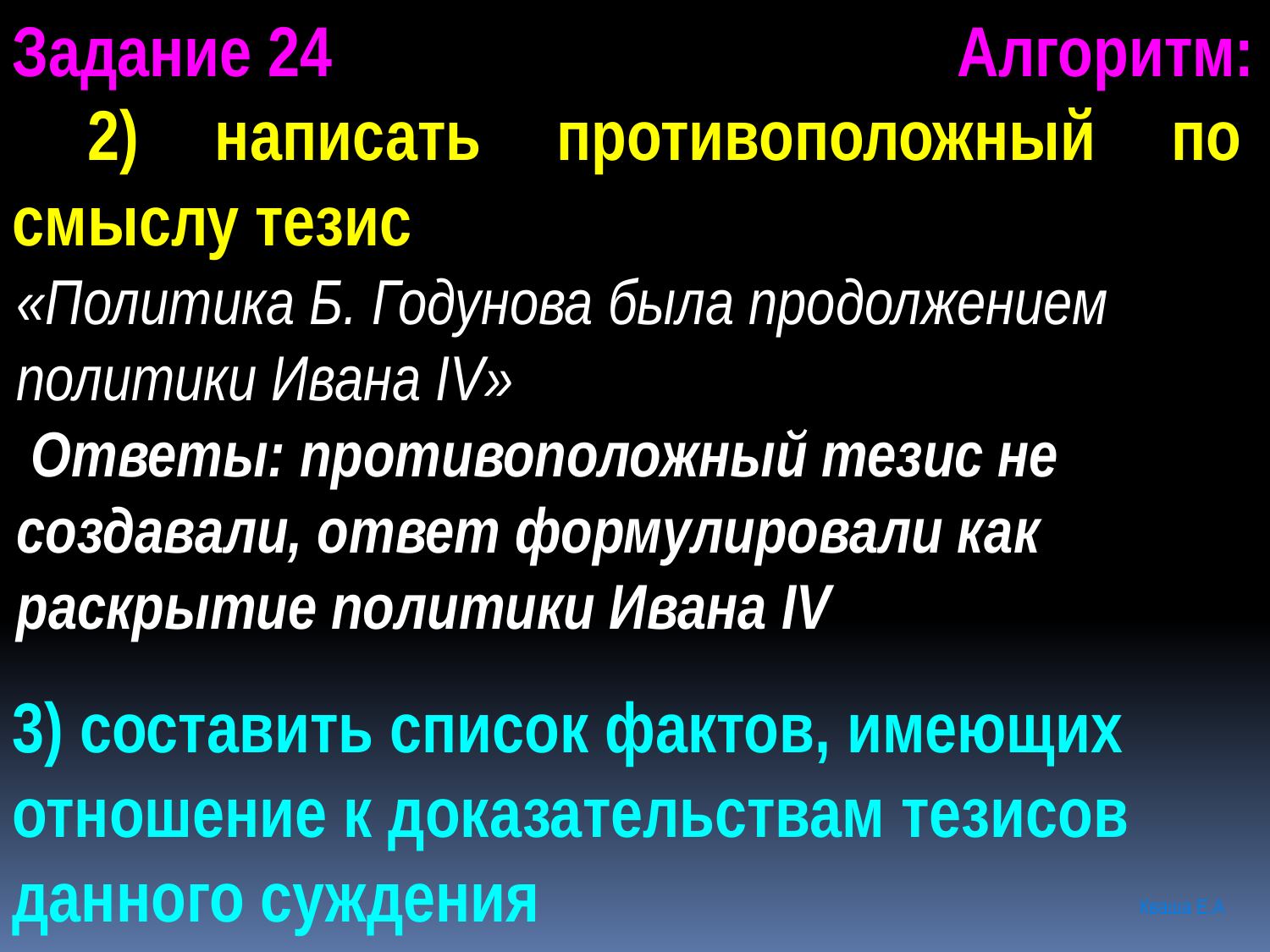

Задание 24
 2) написать противоположный по смыслу тезис

3) составить список фактов, имеющих отношение к доказательствам тезисов данного суждения

Алгоритм:
«Политика Б. Годунова была продолжением политики Ивана IV»
 Ответы: противоположный тезис не создавали, ответ формулировали как раскрытие политики Ивана IV

Кваша Е.А